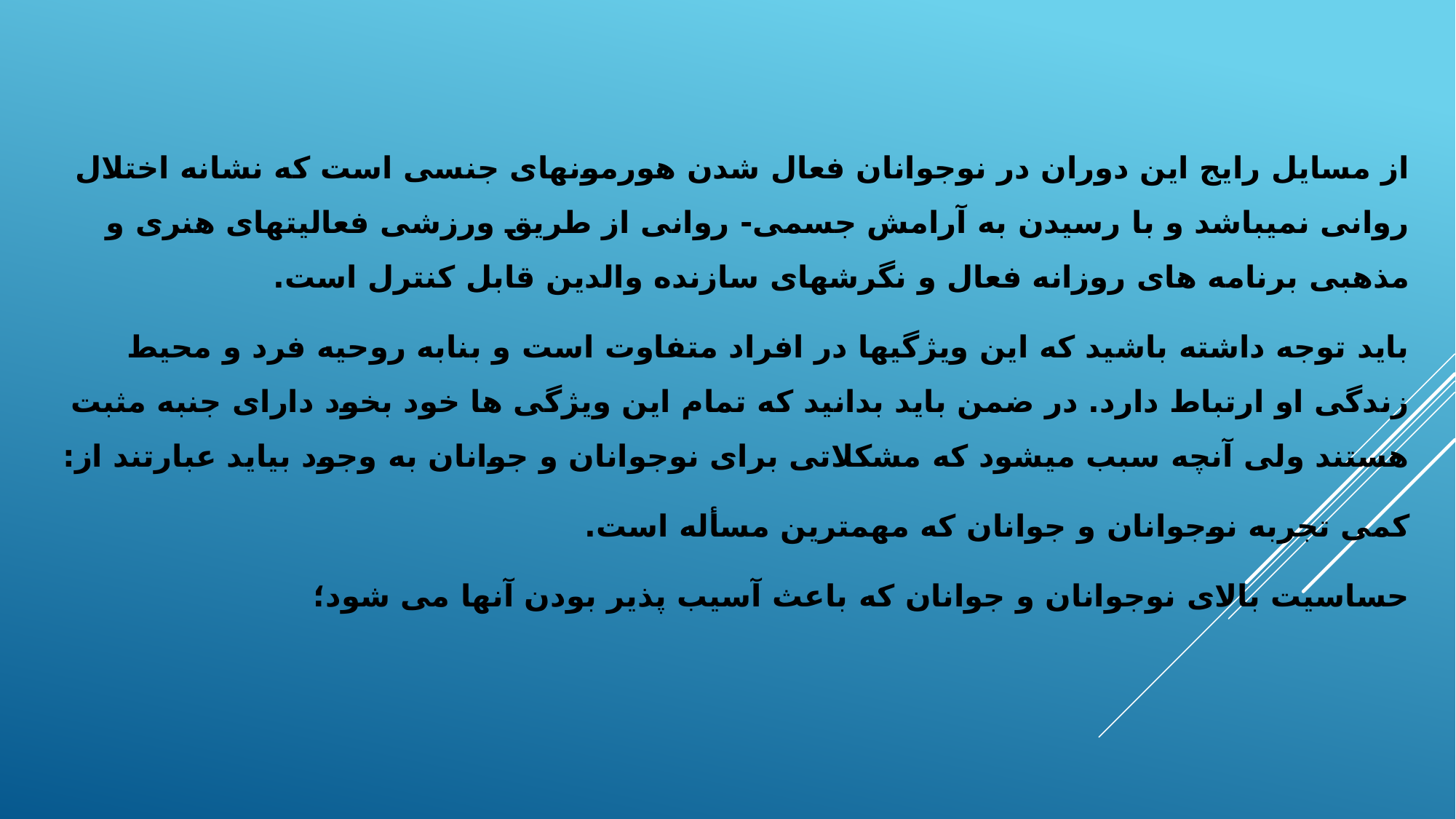

از مسایل رایج این دوران در نوجوانان فعال شدن هورمونهای جنسی است که نشانه اختلال روانی نمیباشد و با رسیدن به آرامش جسمی- روانی از طریق ورزشی فعالیتهای هنری و مذهبی برنامه های روزانه فعال و نگرشهای سازنده والدین قابل کنترل است.
باید توجه داشته باشید که این ویژگیها در افراد متفاوت است و بنابه روحیه فرد و محیط زندگی او ارتباط دارد. در ضمن باید بدانید که تمام این ویژگی ها خود بخود دارای جنبه مثبت هستند ولی آنچه سبب میشود که مشکلاتی برای نوجوانان و جوانان به وجود بیاید عبارتند از:
کمی تجربه نوجوانان و جوانان که مهمترین مسأله است.
حساسیت بالای نوجوانان و جوانان که باعث آسیب پذیر بودن آنها می شود؛